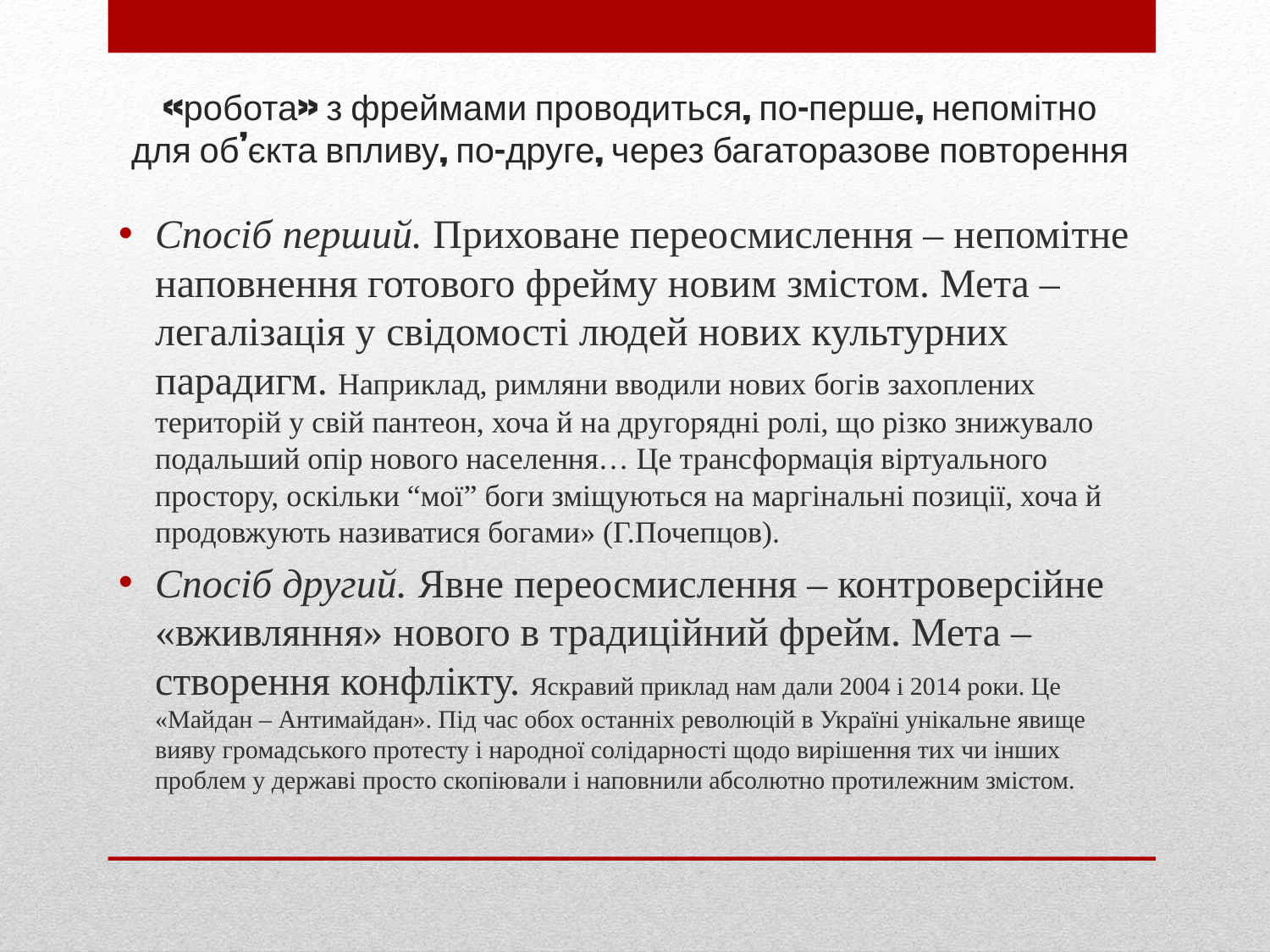

# «робота» з фреймами проводиться, по-перше, непомітно для об’єкта впливу, по-друге, через багаторазове повторення
Спосіб перший. Приховане переосмислення – непомітне наповнення готового фрейму новим змістом. Мета – легалізація у свідомості людей нових культурних парадигм. Наприклад, римляни вводили нових богів захоплених територій у свій пантеон, хоча й на другорядні ролі, що різко знижувало подальший опір нового населення… Це трансформація віртуального простору, оскільки “мої” боги зміщуються на маргінальні позиції, хоча й продовжують називатися богами» (Г.Почепцов).
Спосіб другий. Явне переосмислення – контроверсійне «вживляння» нового в традиційний фрейм. Мета – створення конфлікту. Яскравий приклад нам дали 2004 і 2014 роки. Це «Майдан – Антимайдан». Під час обох останніх революцій в Україні унікальне явище вияву громадського протесту і народної солідарності щодо вирішення тих чи інших проблем у державі просто скопіювали і наповнили абсолютно протилежним змістом.